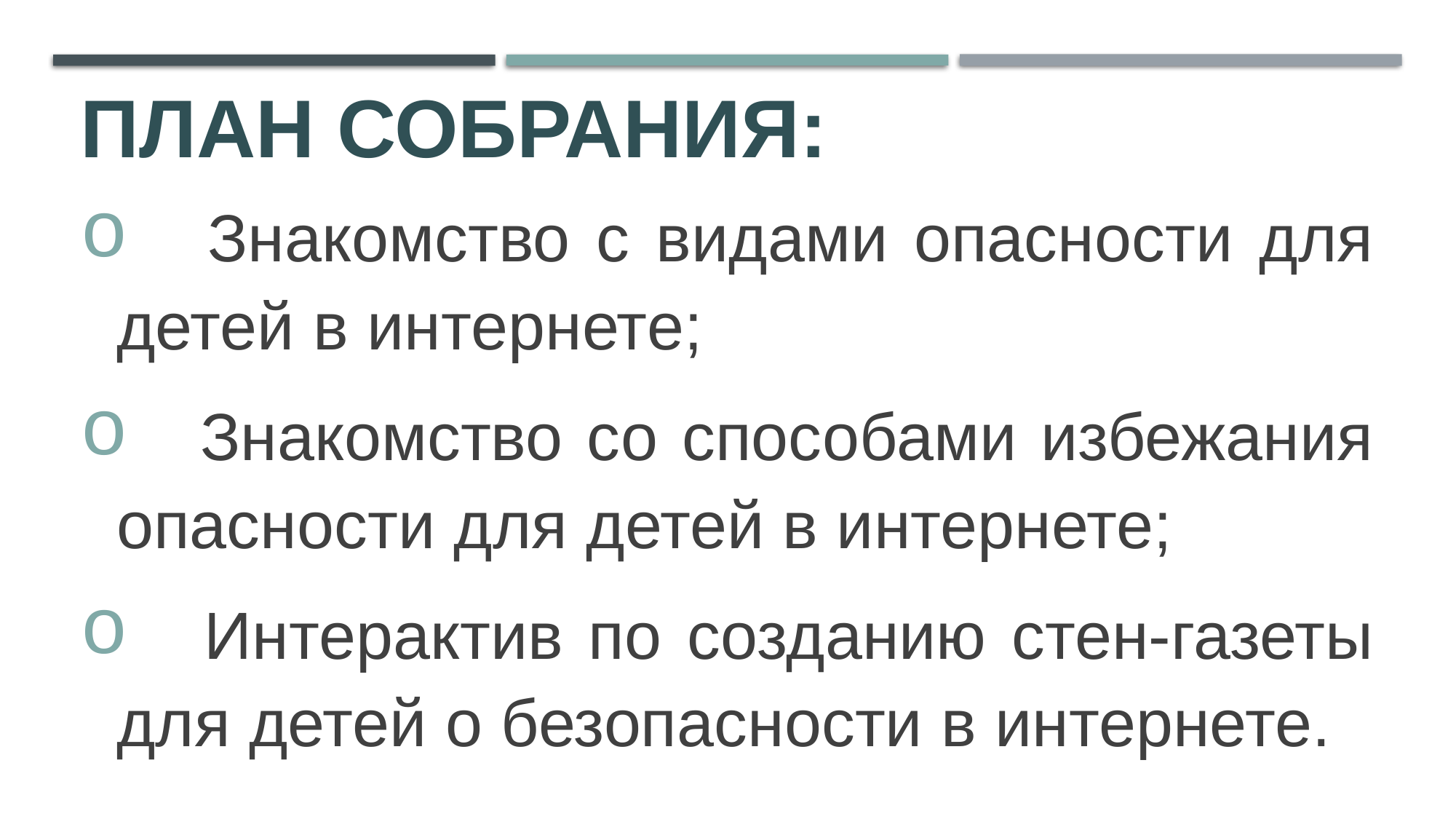

# План собрания:
   Знакомство с видами опасности для детей в интернете;
   Знакомство со способами избежания опасности для детей в интернете;
   Интерактив по созданию стен-газеты для детей о безопасности в интернете.